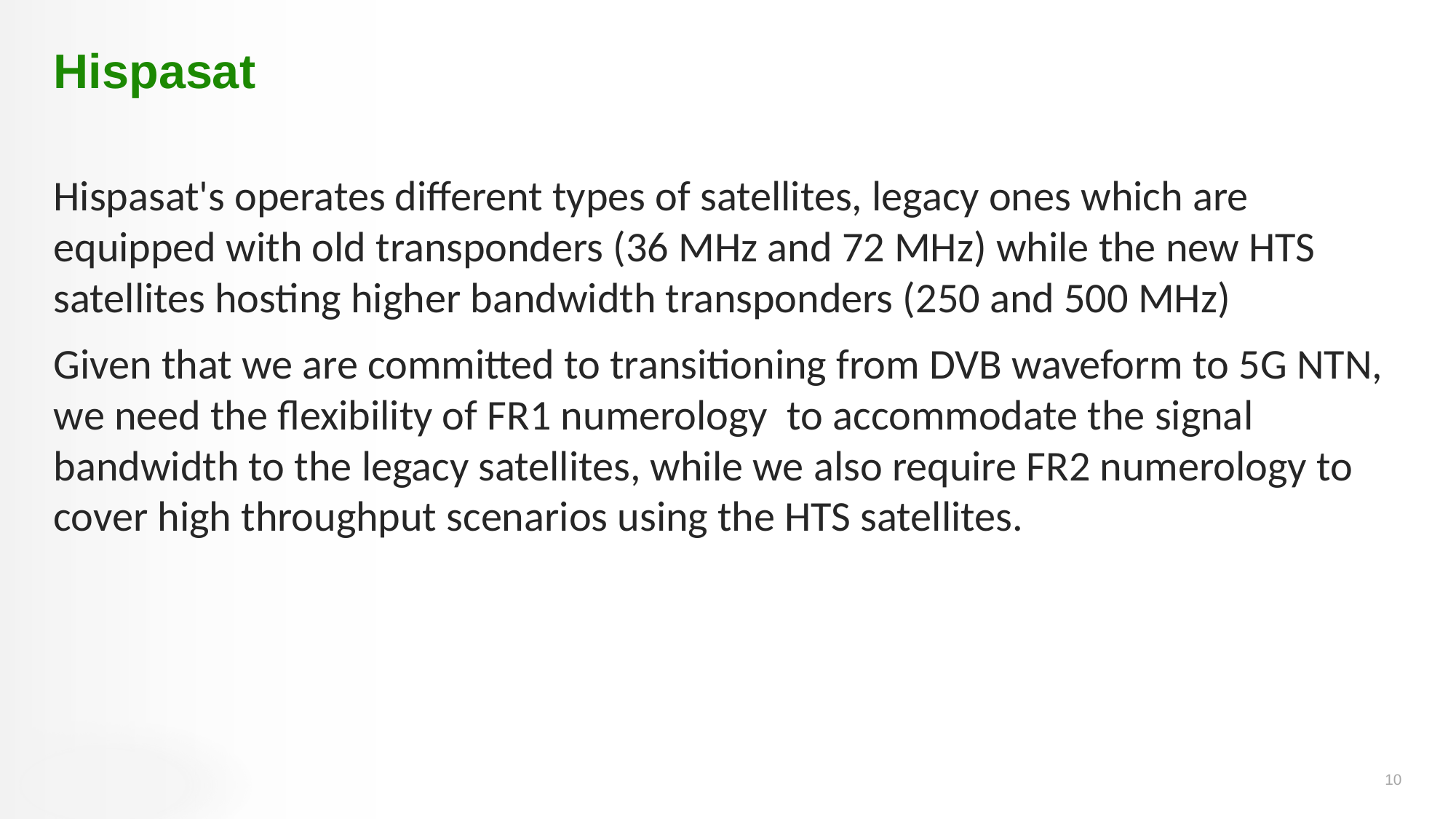

# Hispasat
Hispasat's operates different types of satellites, legacy ones which are equipped with old transponders (36 MHz and 72 MHz) while the new HTS satellites hosting higher bandwidth transponders (250 and 500 MHz)
Given that we are committed to transitioning from DVB waveform to 5G NTN, we need the flexibility of FR1 numerology  to accommodate the signal bandwidth to the legacy satellites, while we also require FR2 numerology to cover high throughput scenarios using the HTS satellites.